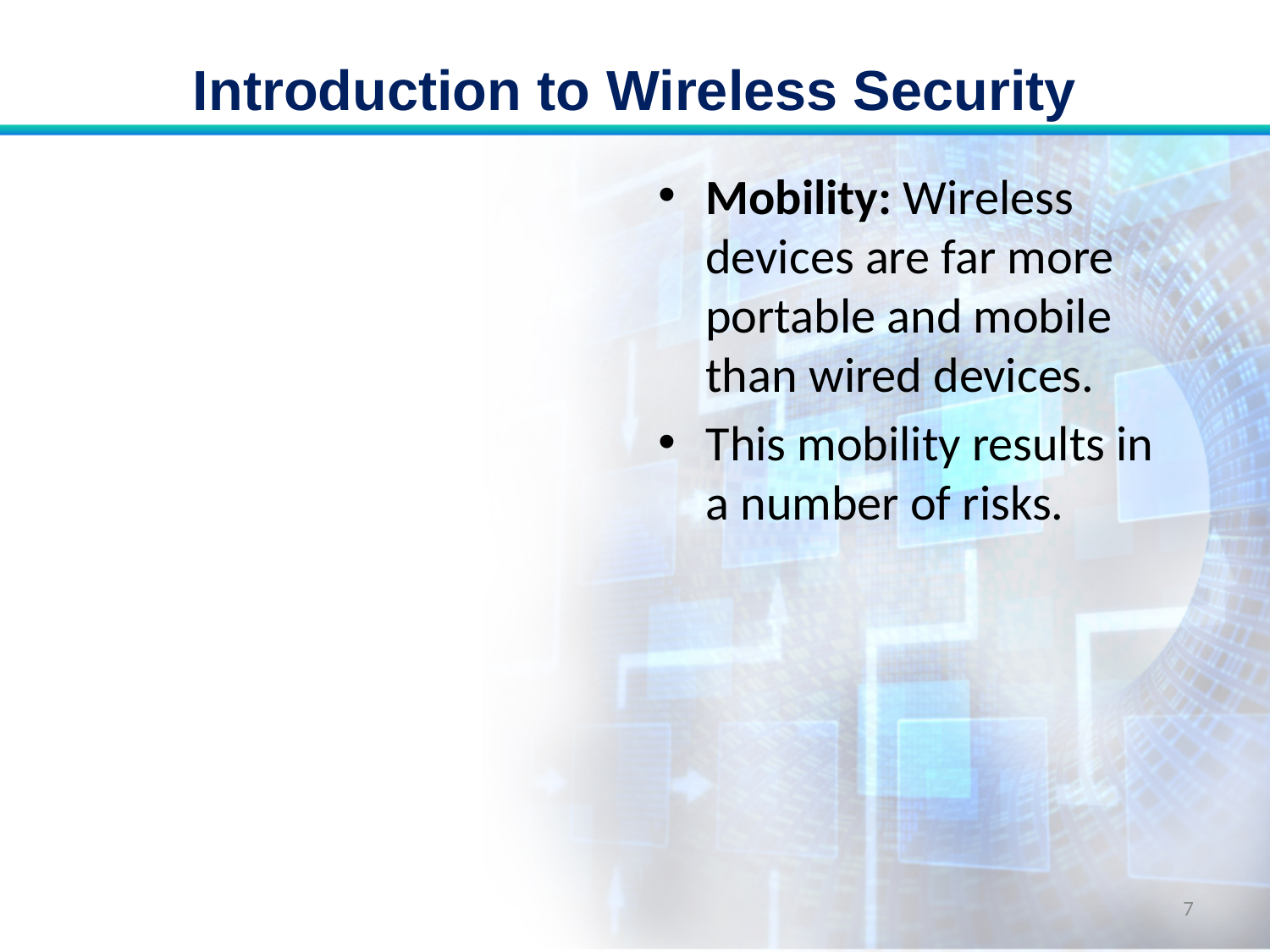

# Introduction to Wireless Security
Mobility: Wireless devices are far more portable and mobile than wired devices.
This mobility results in a number of risks.
7